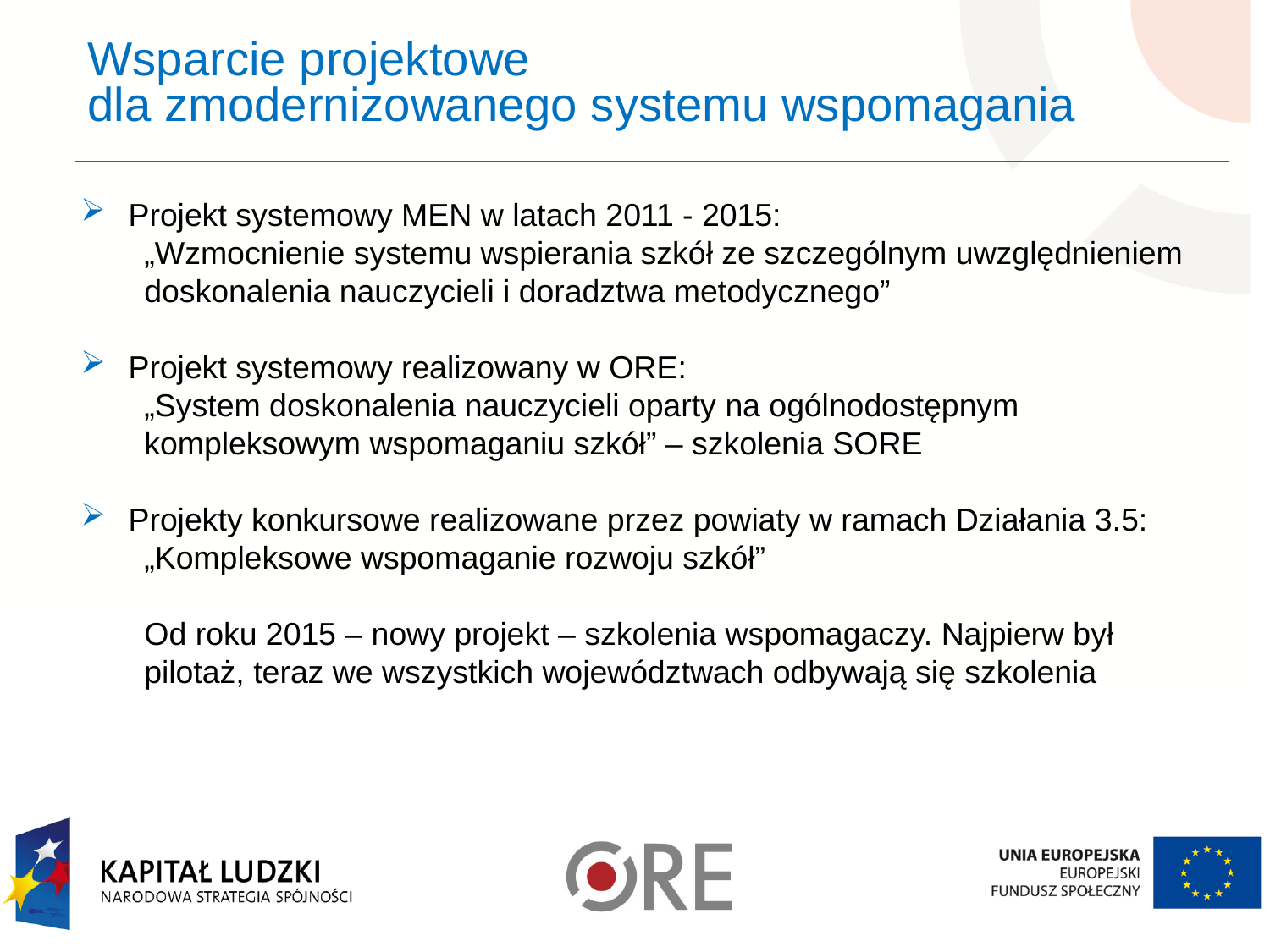

# Wsparcie projektowe dla zmodernizowanego systemu wspomagania
Projekt systemowy MEN w latach 2011 - 2015:
„Wzmocnienie systemu wspierania szkół ze szczególnym uwzględnieniem doskonalenia nauczycieli i doradztwa metodycznego”
Projekt systemowy realizowany w ORE:
„System doskonalenia nauczycieli oparty na ogólnodostępnym kompleksowym wspomaganiu szkół” – szkolenia SORE
Projekty konkursowe realizowane przez powiaty w ramach Działania 3.5:
„Kompleksowe wspomaganie rozwoju szkół”

Od roku 2015 – nowy projekt – szkolenia wspomagaczy. Najpierw był pilotaż, teraz we wszystkich województwach odbywają się szkolenia